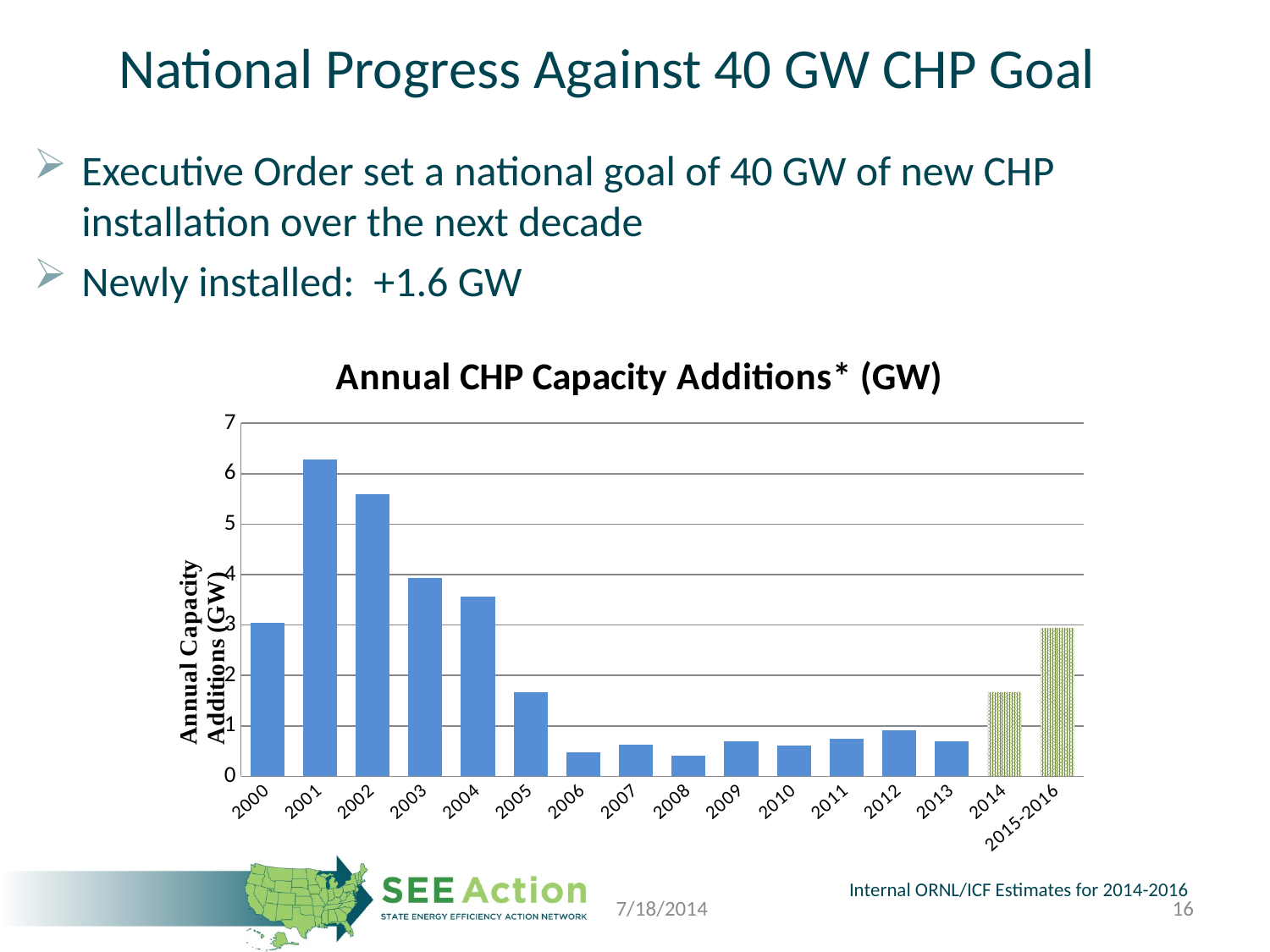

# National Progress Against 40 GW CHP Goal
Executive Order set a national goal of 40 GW of new CHP installation over the next decade
Newly installed:  +1.6 GW

### Chart: Annual CHP Capacity Additions* (GW)

| Category | Existing CHP | CHP Expected |
|---|---|---|
| 2000 | 3.04 | None |
| 2001 | 6.29 | None |
| 2002 | 5.6 | None |
| 2003 | 3.94 | None |
| 2004 | 3.56 | None |
| 2005 | 1.66 | None |
| 2006 | 0.47 | None |
| 2007 | 0.62 | None |
| 2008 | 0.41 | None |
| 2009 | 0.7 | None |
| 2010 | 0.61 | None |
| 2011 | 0.75 | None |
| 2012 | 0.92 | None |
| 2013 | 0.7 | None |
| 2014 | None | 1.673 |
| 2015-2016 | None | 2.937 |
Internal ORNL/ICF Estimates for 2014-2016
7/18/2014
16